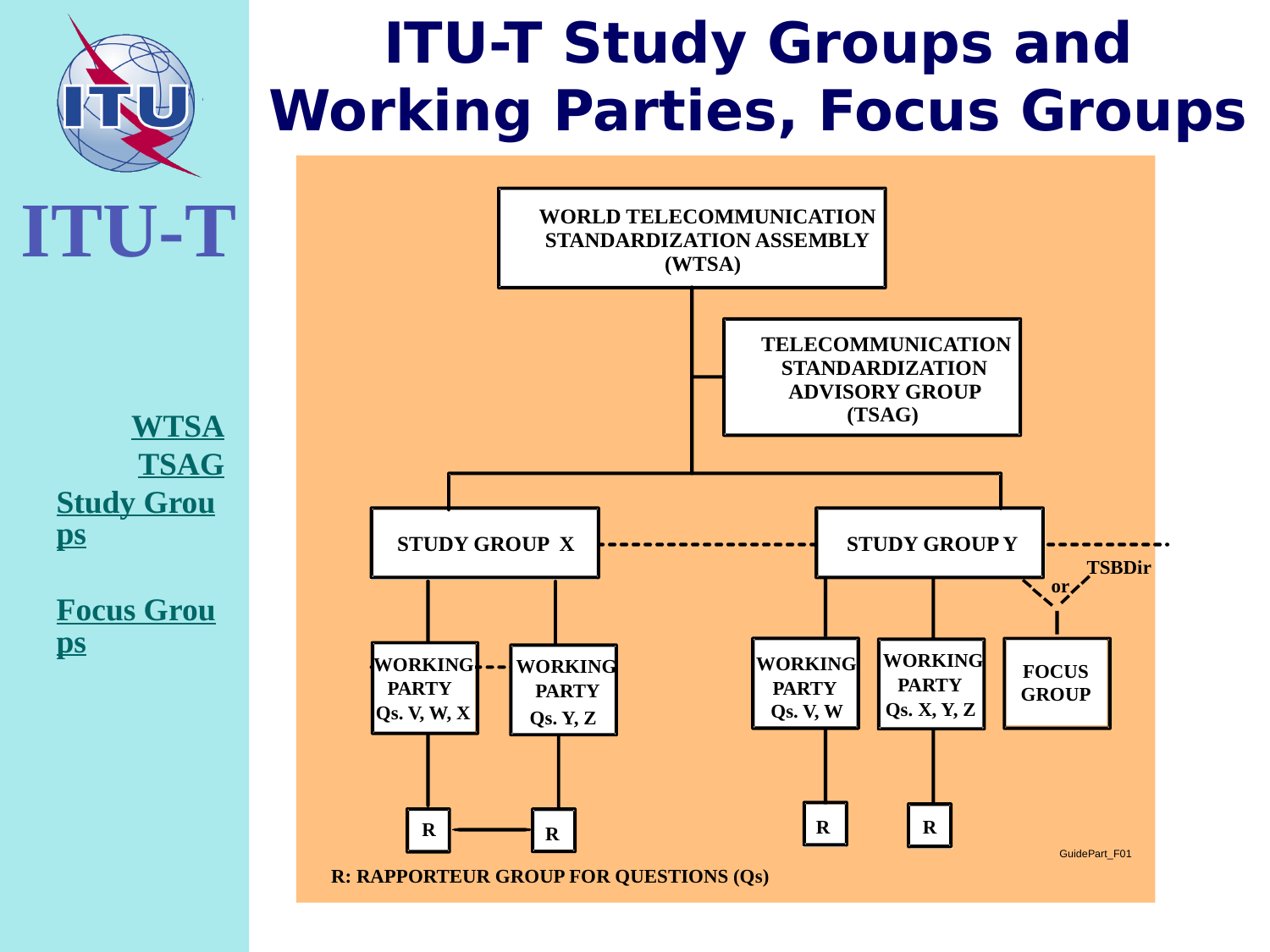

# ITU-T Study Groups and Working Parties, Focus Groups

WORLD TELECOMMUNICATION
STANDARDIZATION ASSEMBLY

(WTSA)

TELECOMMUNICATION
STANDARDIZATION

ADVISORY GROUP
WTSA
TSAG
Study Groups

Focus Groups

(TSAG)

STUDY GROUP  X
STUDY GROUP Y

TSBDir
---
---
or

WORKING
WORKING
WORKING
FOCUS
GROUP
WORKING

WORKING
PARTIES

PARTY
PARTY
PARTY
PARTY
Qs. X, Y, Z
Qs. V, W
Qs. V, W, X
Qs. Y, Z

R
R
R
R

GuidePart_F01
R: RAPPORTEUR GROUP FOR QUESTIONS (Qs)